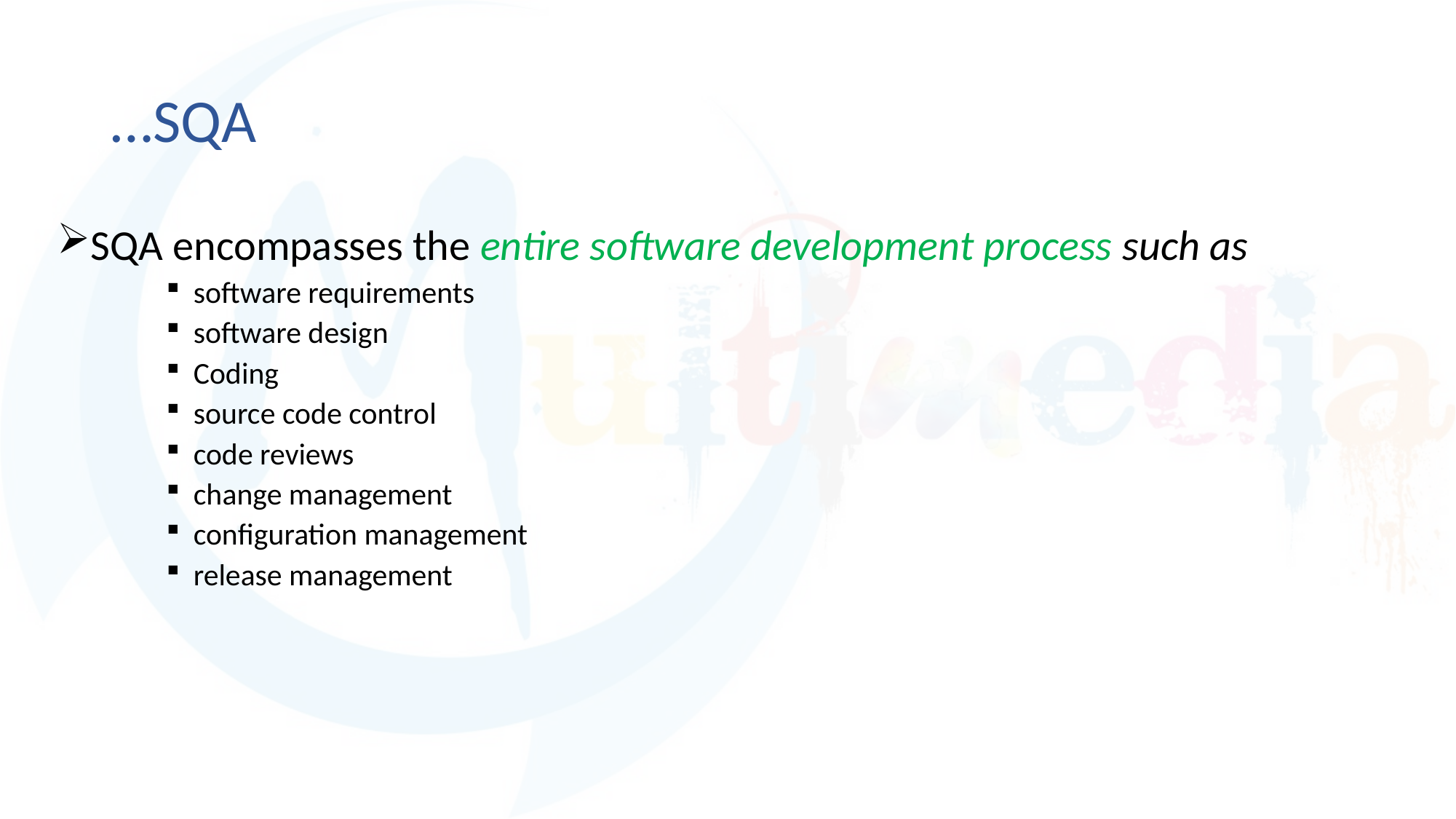

# …SQA
SQA encompasses the entire software development process such as
software requirements
software design
Coding
source code control
code reviews
change management
configuration management
release management